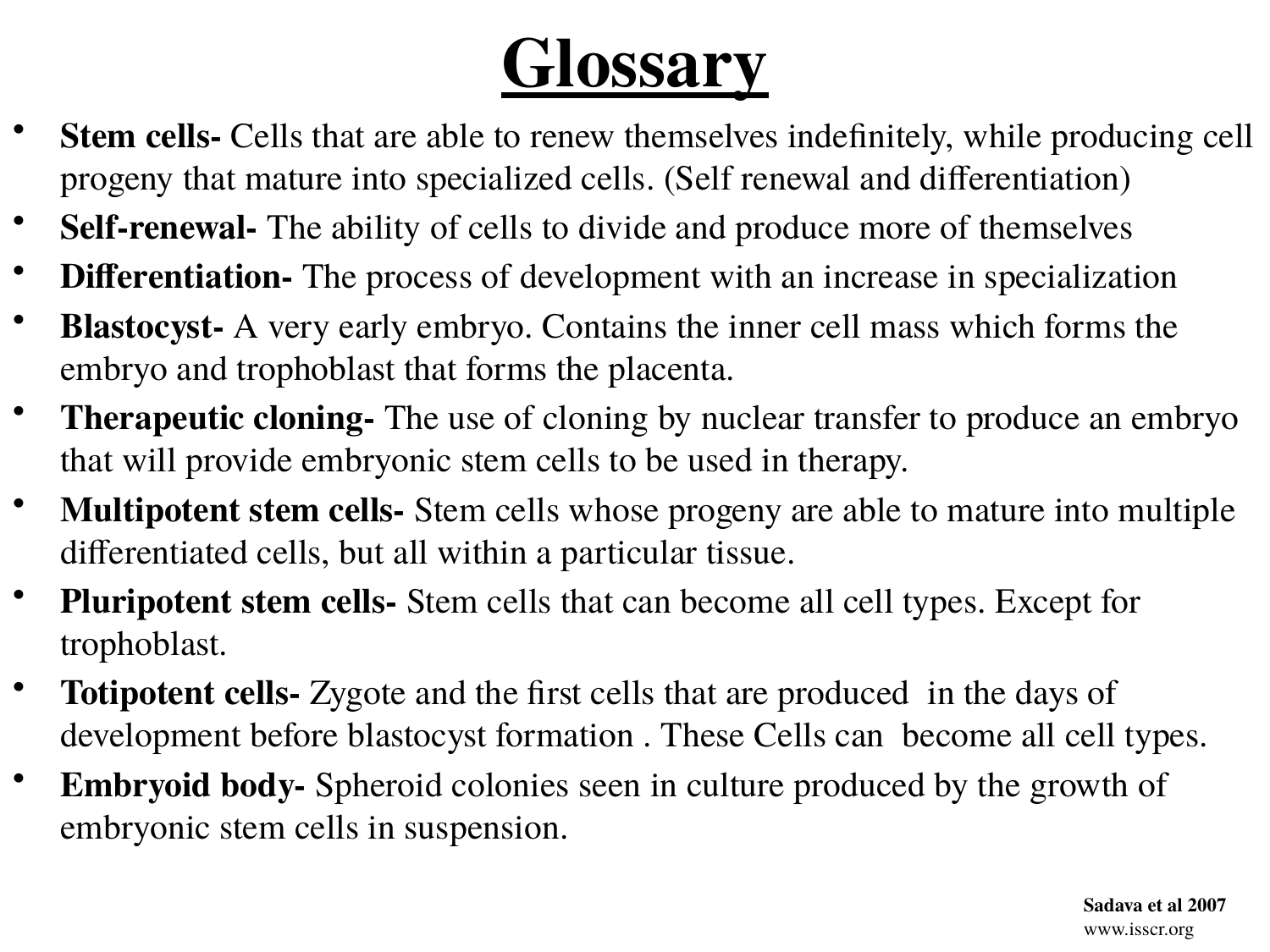

# Glossary
Stem cells- Cells that are able to renew themselves indefinitely, while producing cell progeny that mature into specialized cells. (Self renewal and differentiation)
Self-renewal- The ability of cells to divide and produce more of themselves
Differentiation- The process of development with an increase in specialization
Blastocyst- A very early embryo. Contains the inner cell mass which forms the embryo and trophoblast that forms the placenta.
Therapeutic cloning- The use of cloning by nuclear transfer to produce an embryo that will provide embryonic stem cells to be used in therapy.
Multipotent stem cells- Stem cells whose progeny are able to mature into multiple differentiated cells, but all within a particular tissue.
Pluripotent stem cells- Stem cells that can become all cell types. Except for trophoblast.
Totipotent cells- Zygote and the first cells that are produced  in the days of development before blastocyst formation . These Cells can  become all cell types.
Embryoid body- Spheroid colonies seen in culture produced by the growth of embryonic stem cells in suspension.

Sadava et al 2007
www.isscr.org